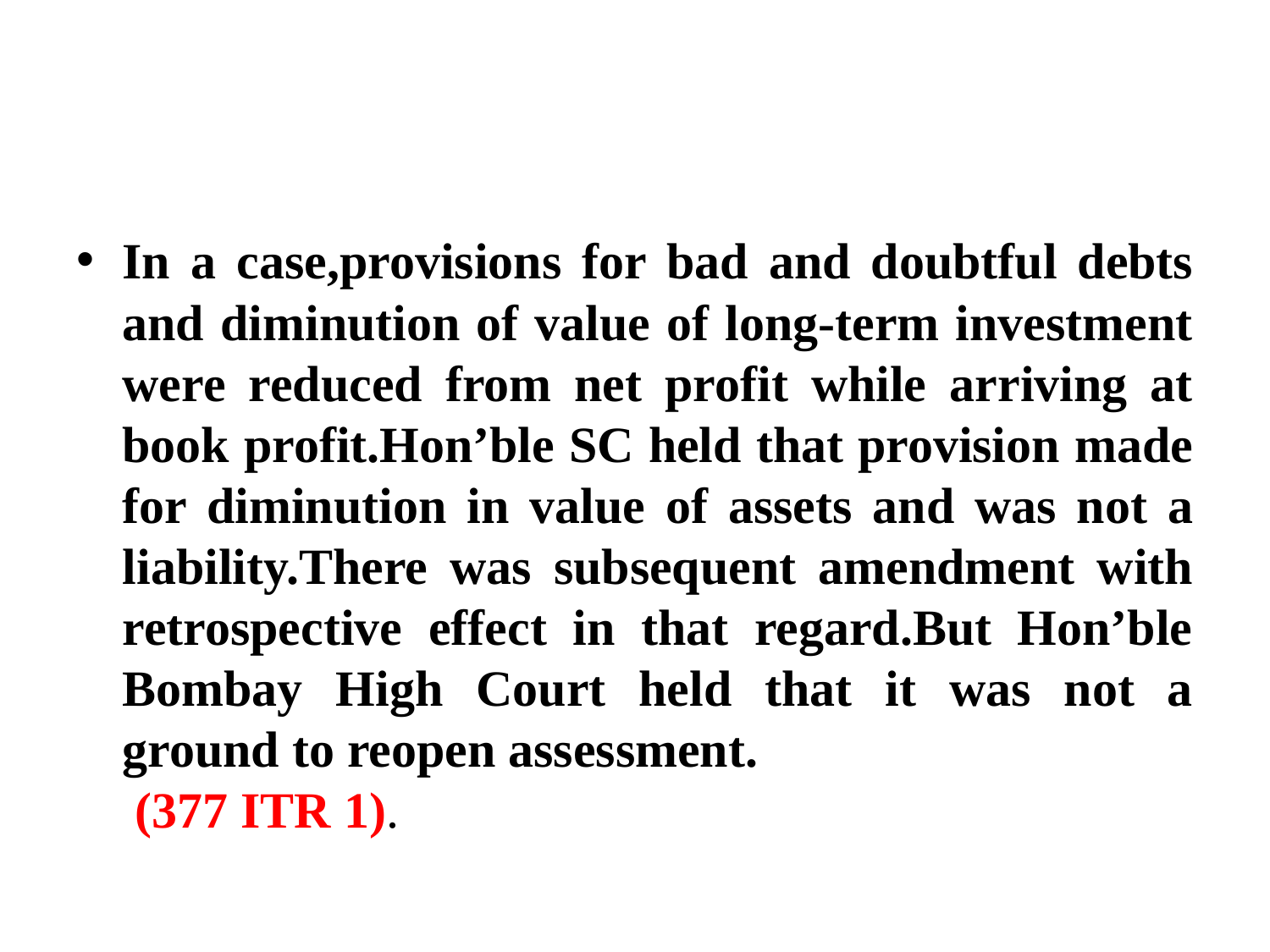

#
In a case,provisions for bad and doubtful debts and diminution of value of long-term investment were reduced from net profit while arriving at book profit.Hon’ble SC held that provision made for diminution in value of assets and was not a liability.There was subsequent amendment with retrospective effect in that regard.But Hon’ble Bombay High Court held that it was not a ground to reopen assessment.                                    (377 ITR 1).